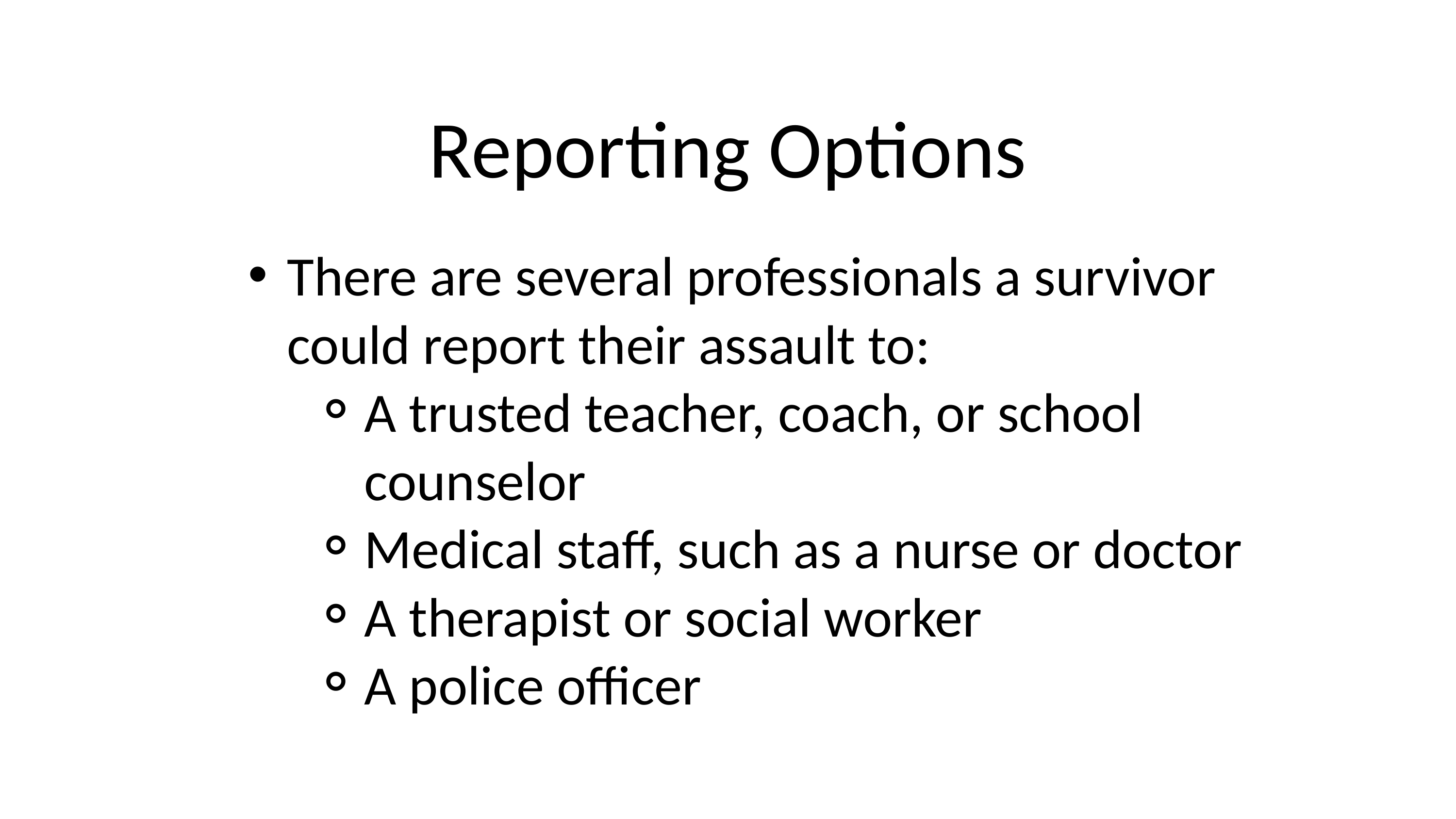

Reporting Options
There are several professionals a survivor could report their assault to:
A trusted teacher, coach, or school counselor
Medical staff, such as a nurse or doctor
A therapist or social worker
A police officer